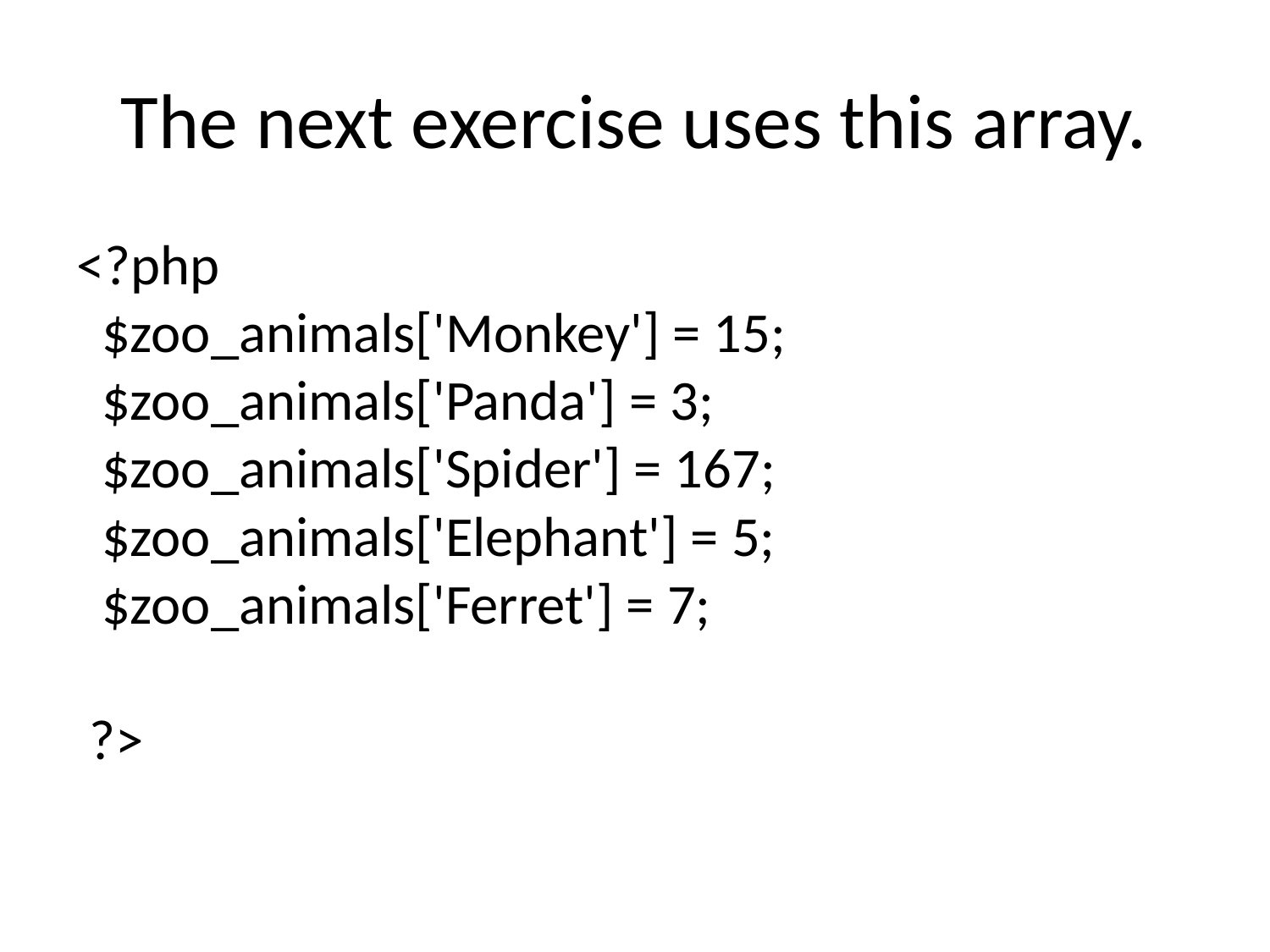

# The next exercise uses this array.
<?php
  $zoo_animals['Monkey'] = 15;
  $zoo_animals['Panda'] = 3;
  $zoo_animals['Spider'] = 167;
  $zoo_animals['Elephant'] = 5;
  $zoo_animals['Ferret'] = 7;
 ?>